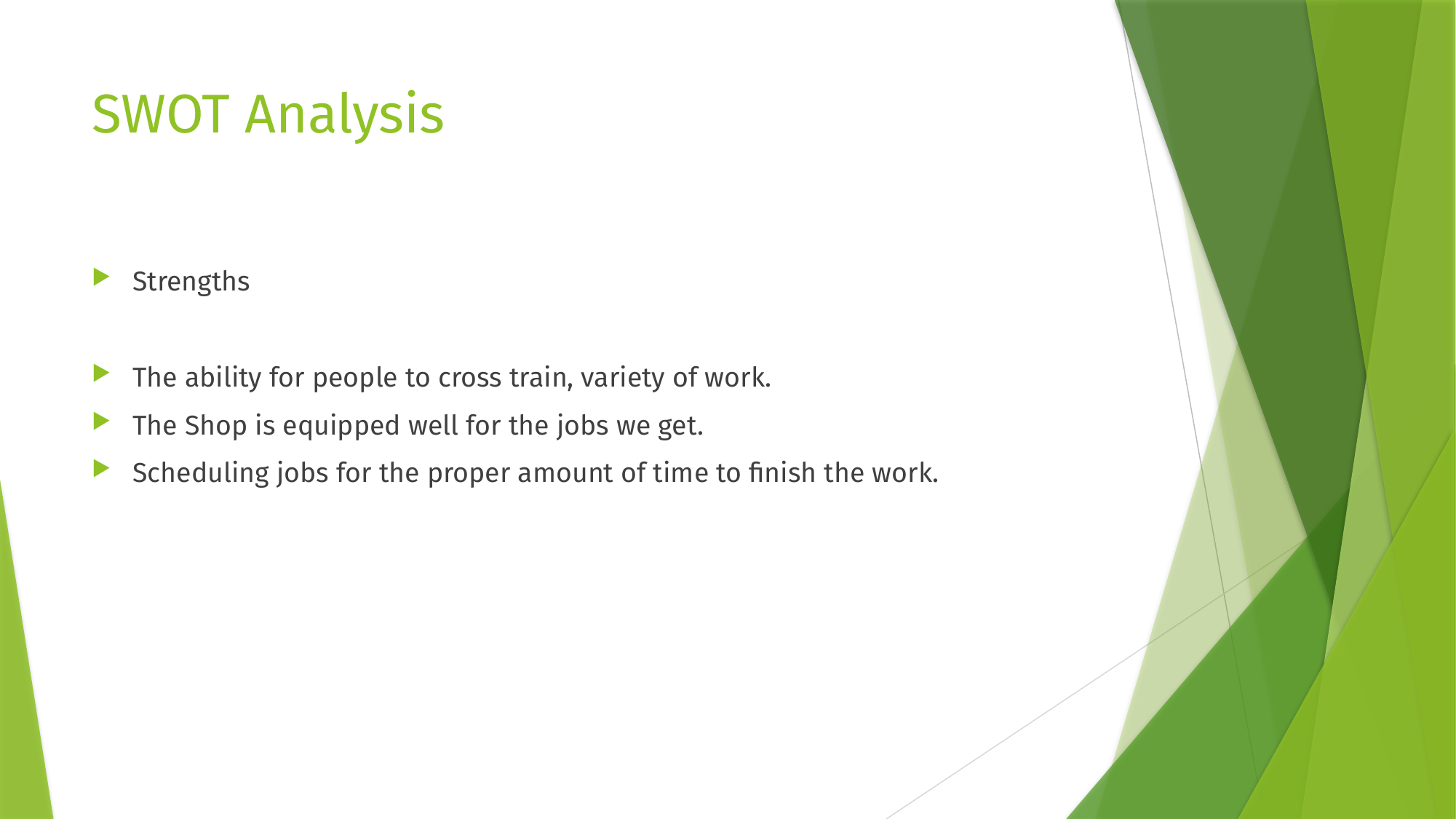

# SWOT Analysis
Strengths

The ability for people to cross train, variety of work.
The Shop is equipped well for the jobs we get.
Scheduling jobs for the proper amount of time to finish the work.